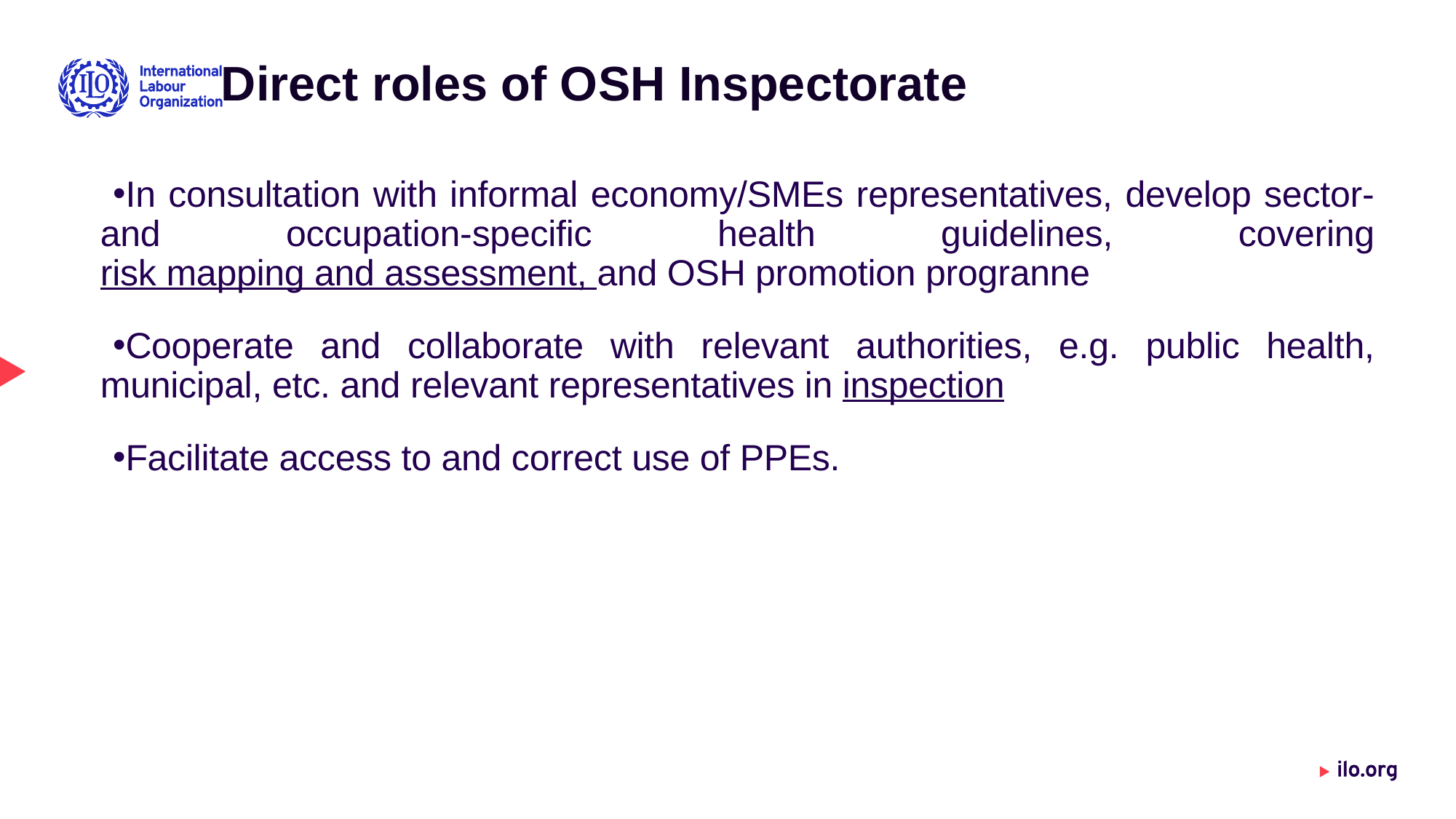

# Direct roles of OSH Inspectorate
In consultation with informal economy/SMEs representatives, develop sector- and occupation-specific health guidelines, covering risk mapping and assessment, and OSH promotion progranne
Cooperate and collaborate with relevant authorities, e.g. public health, municipal, etc. and relevant representatives in inspection
Facilitate access to and correct use of PPEs.